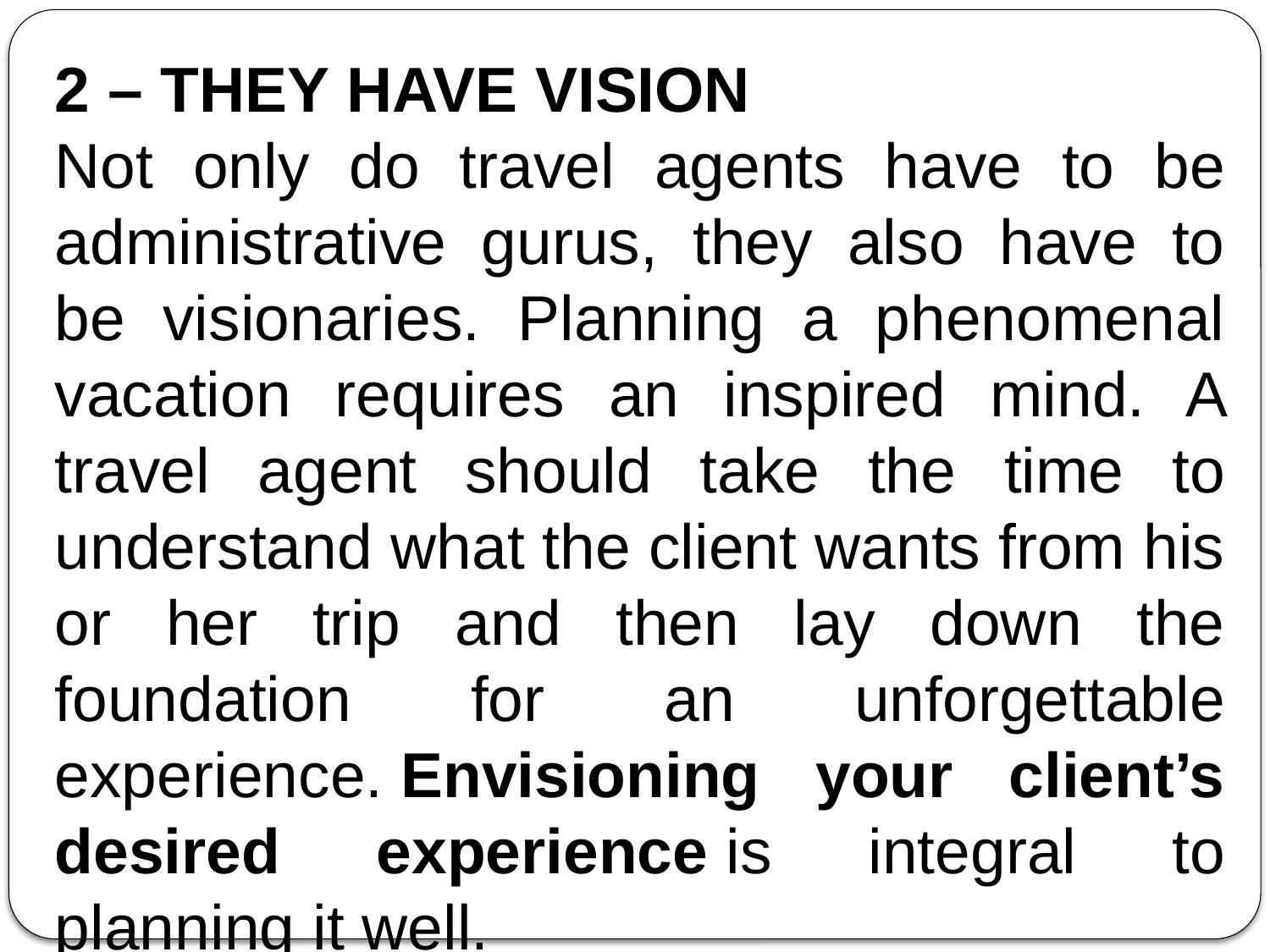

2 – THEY HAVE VISION
Not only do travel agents have to be administrative gurus, they also have to be visionaries. Planning a phenomenal vacation requires an inspired mind. A travel agent should take the time to understand what the client wants from his or her trip and then lay down the foundation for an unforgettable experience. Envisioning your client’s desired experience is integral to planning it well.